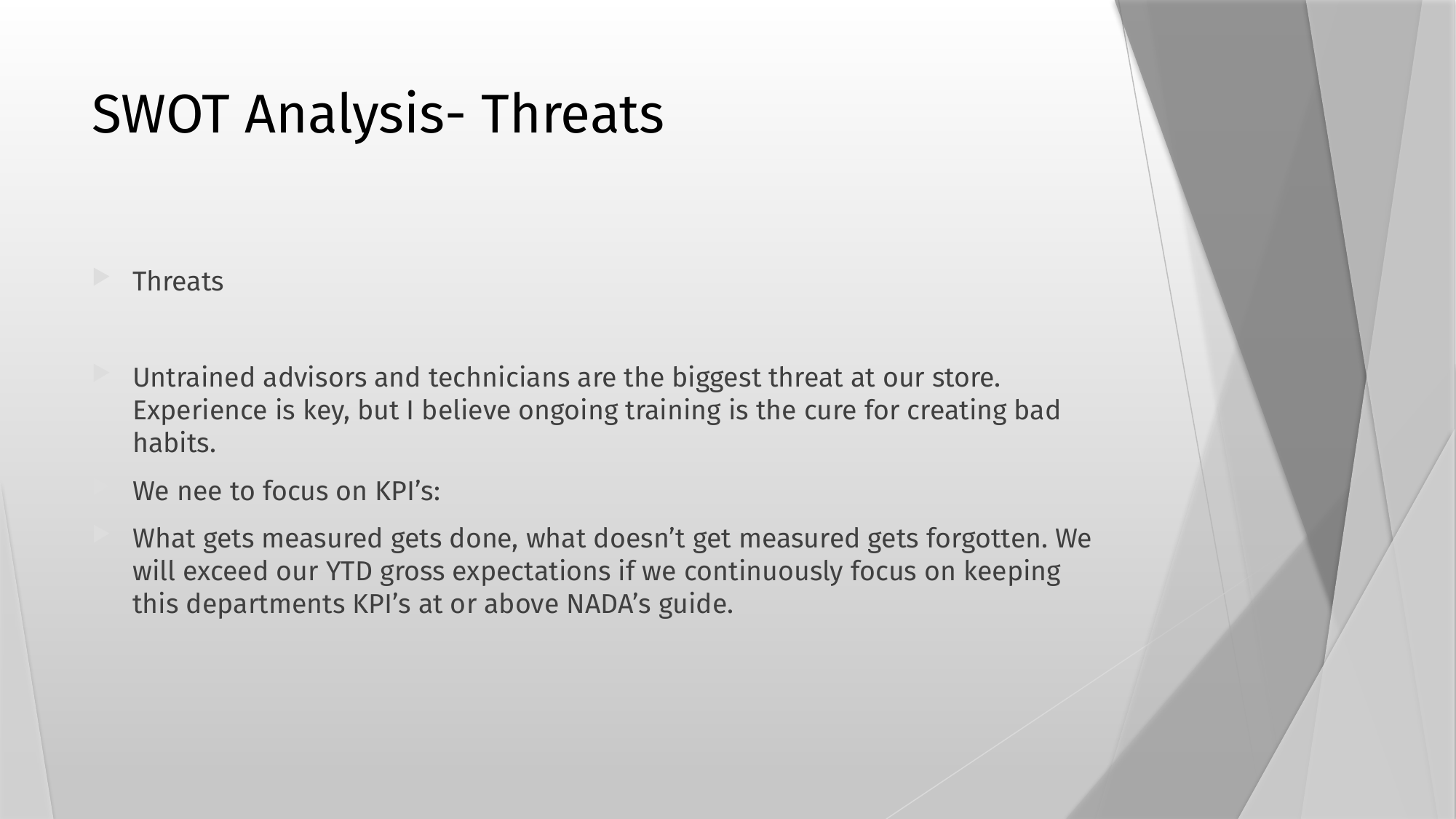

# SWOT Analysis- Threats
Threats

Untrained advisors and technicians are the biggest threat at our store. Experience is key, but I believe ongoing training is the cure for creating bad habits.
We nee to focus on KPI’s:
What gets measured gets done, what doesn’t get measured gets forgotten. We will exceed our YTD gross expectations if we continuously focus on keeping this departments KPI’s at or above NADA’s guide.